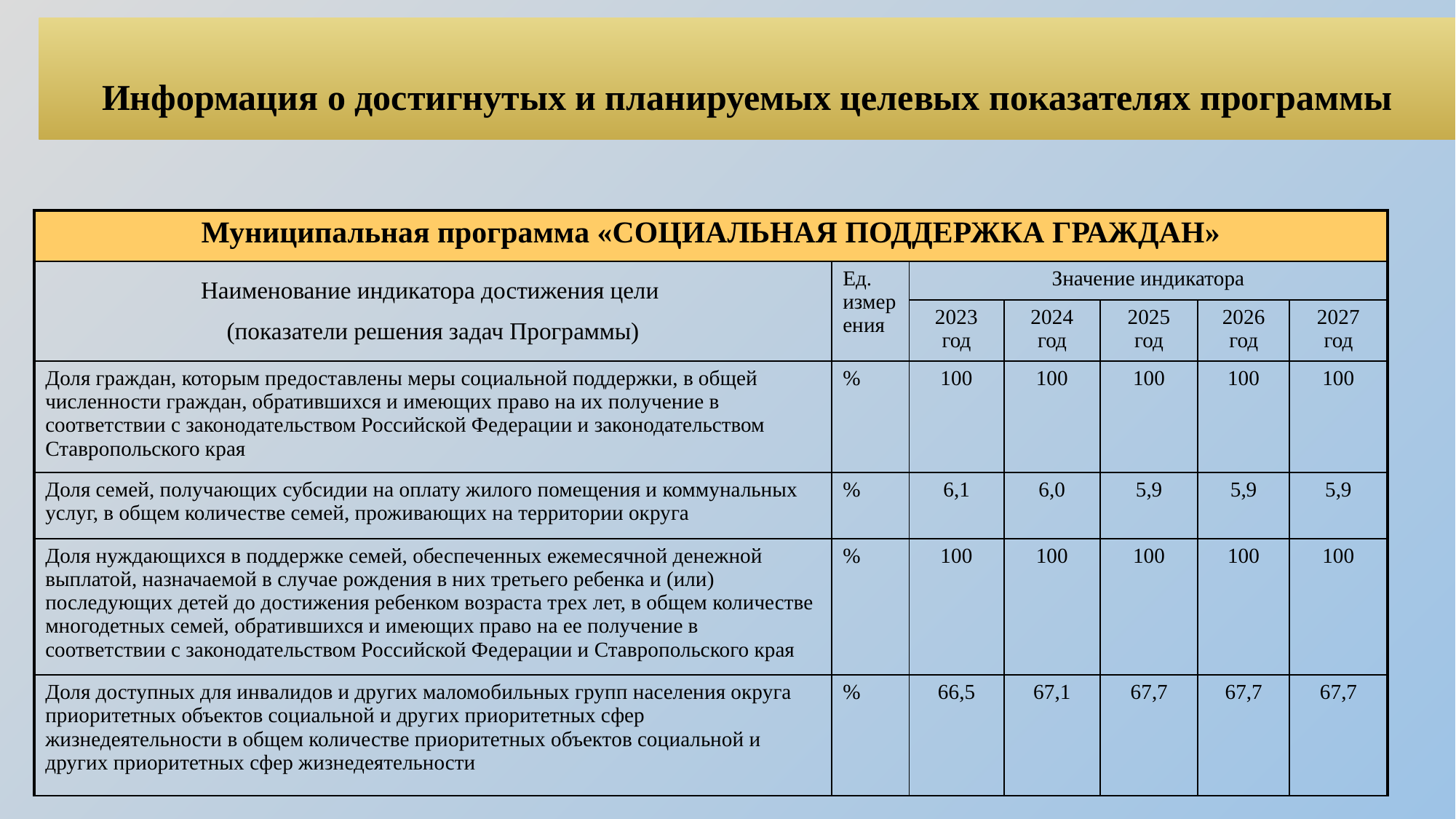

Информация о достигнутых и планируемых целевых показателях программы
| Муниципальная программа «СОЦИАЛЬНАЯ ПОДДЕРЖКА ГРАЖДАН» |  |  |  |  |  |  |
| --- | --- | --- | --- | --- | --- | --- |
| Наименование индикатора достижения цели (показатели решения задач Программы) | Ед. измерения | Значение индикатора |  |  |  |  |
|  |  | 2023 год | 2024 год | 2025 год | 2026 год | 2027 год |
| Доля граждан, которым предоставлены меры социальной поддержки, в общей численности граждан, обратившихся и имеющих право на их получение в соответствии с законодательством Российской Федерации и законодательством Ставропольского края | % | 100 | 100 | 100 | 100 | 100 |
| Доля семей, получающих субсидии на оплату жилого помещения и коммунальных услуг, в общем количестве семей, проживающих на территории округа | % | 6,1 | 6,0 | 5,9 | 5,9 | 5,9 |
| Доля нуждающихся в поддержке семей, обеспеченных ежемесячной денежной выплатой, назначаемой в случае рождения в них третьего ребенка и (или) последующих детей до достижения ребенком возраста трех лет, в общем количестве многодетных семей, обратившихся и имеющих право на ее получение в соответствии с законодательством Российской Федерации и Ставропольского края | % | 100 | 100 | 100 | 100 | 100 |
| Доля доступных для инвалидов и других маломобильных групп населения округа приоритетных объектов социальной и других приоритетных сфер жизнедеятельности в общем количестве приоритетных объектов социальной и других приоритетных сфер жизнедеятельности | % | 66,5 | 67,1 | 67,7 | 67,7 | 67,7 |